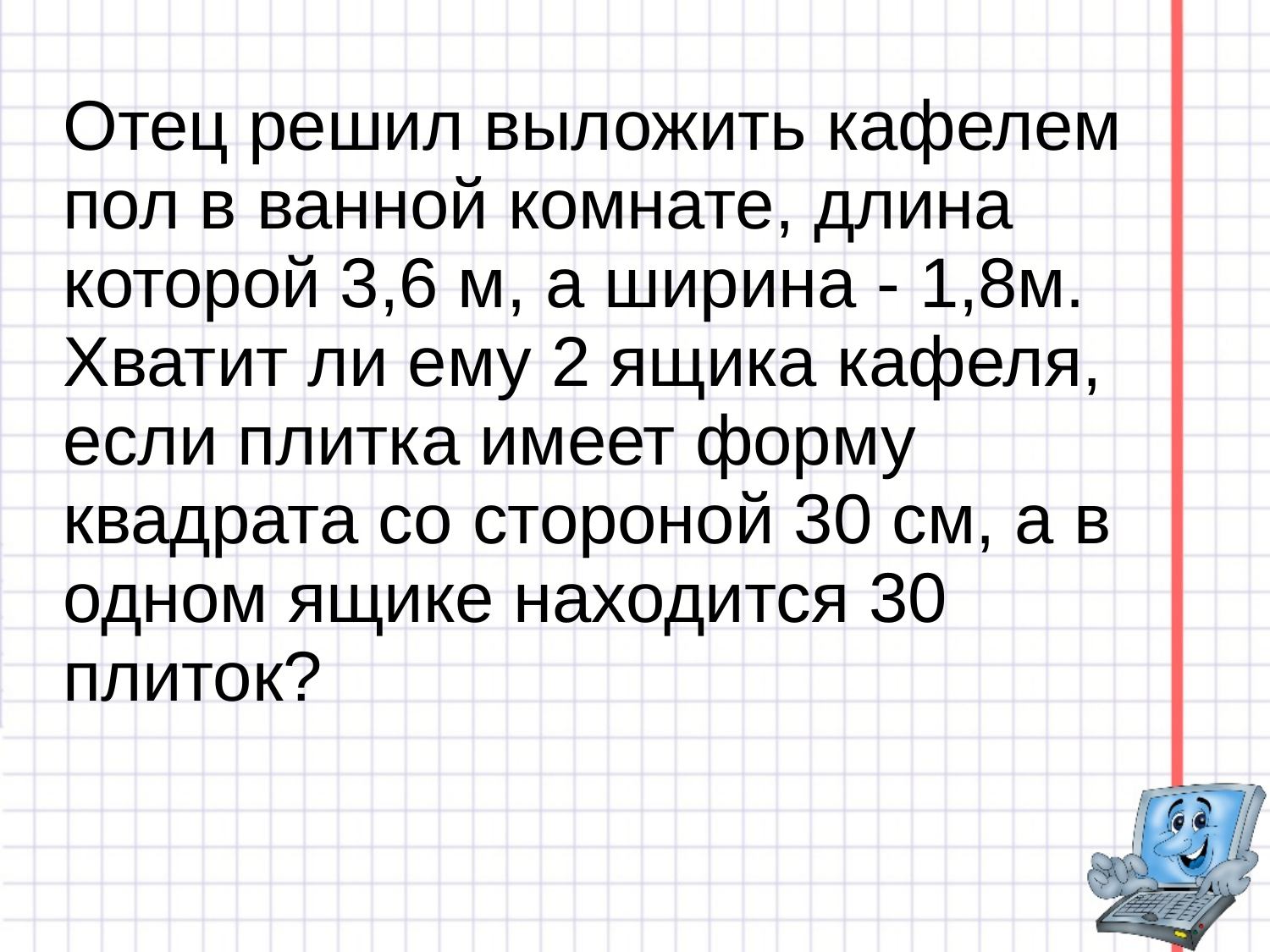

# Отец решил выложить кафелем пол в ванной комнате, длина которой 3,6 м, а ширина - 1,8м. Хватит ли ему 2 ящика кафеля, если плитка имеет форму квадрата со стороной 30 см, а в одном ящике находится 30 плиток?